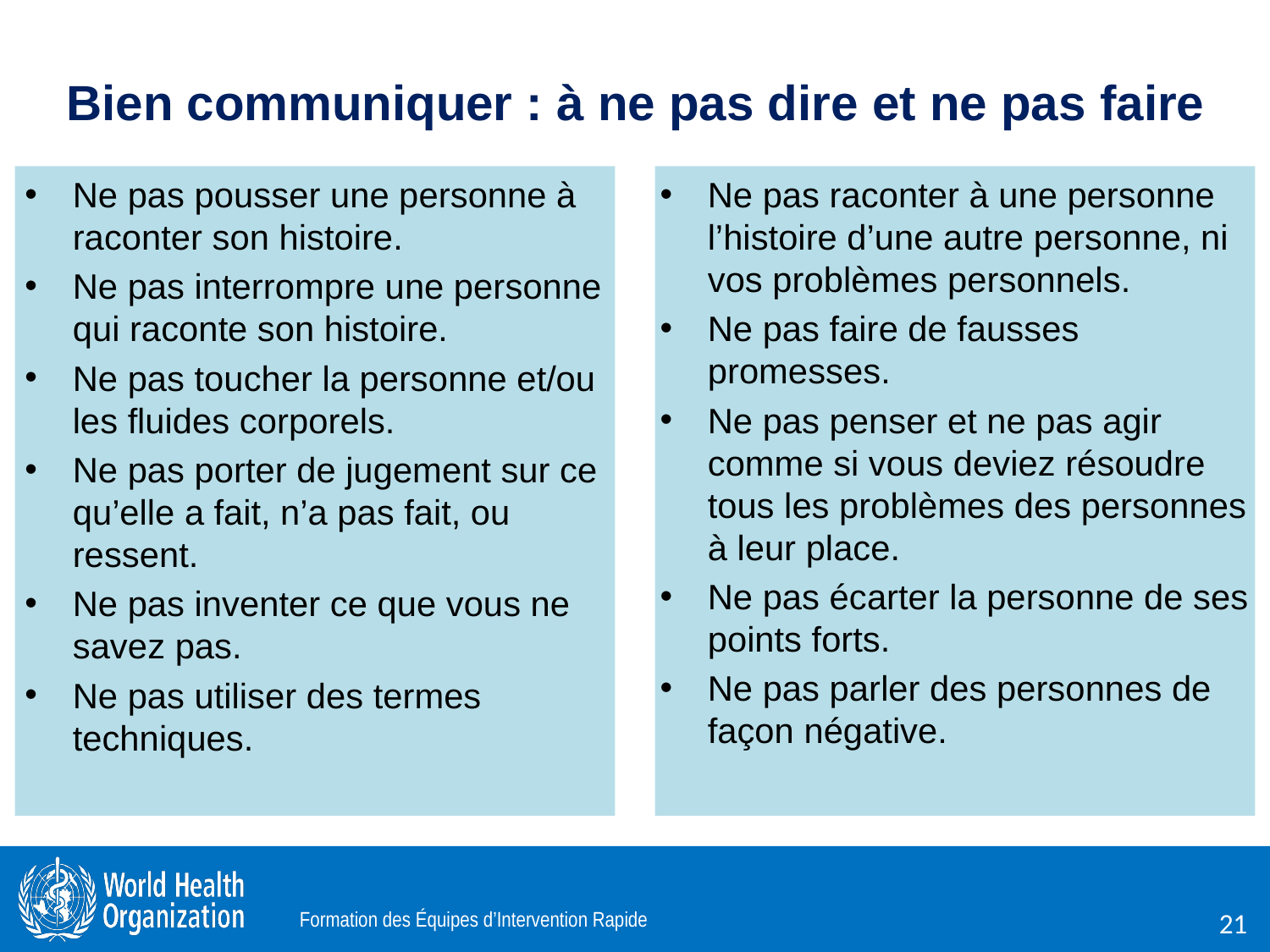

# Bien communiquer : à ne pas dire et ne pas faire
Ne pas pousser une personne à raconter son histoire.
Ne pas interrompre une personne qui raconte son histoire.
Ne pas toucher la personne et/ou les fluides corporels.
Ne pas porter de jugement sur ce qu’elle a fait, n’a pas fait, ou ressent.
Ne pas inventer ce que vous ne savez pas.
Ne pas utiliser des termes techniques.
Ne pas raconter à une personne l’histoire d’une autre personne, ni vos problèmes personnels.
Ne pas faire de fausses promesses.
Ne pas penser et ne pas agir comme si vous deviez résoudre tous les problèmes des personnes à leur place.
Ne pas écarter la personne de ses points forts.
Ne pas parler des personnes de façon négative.